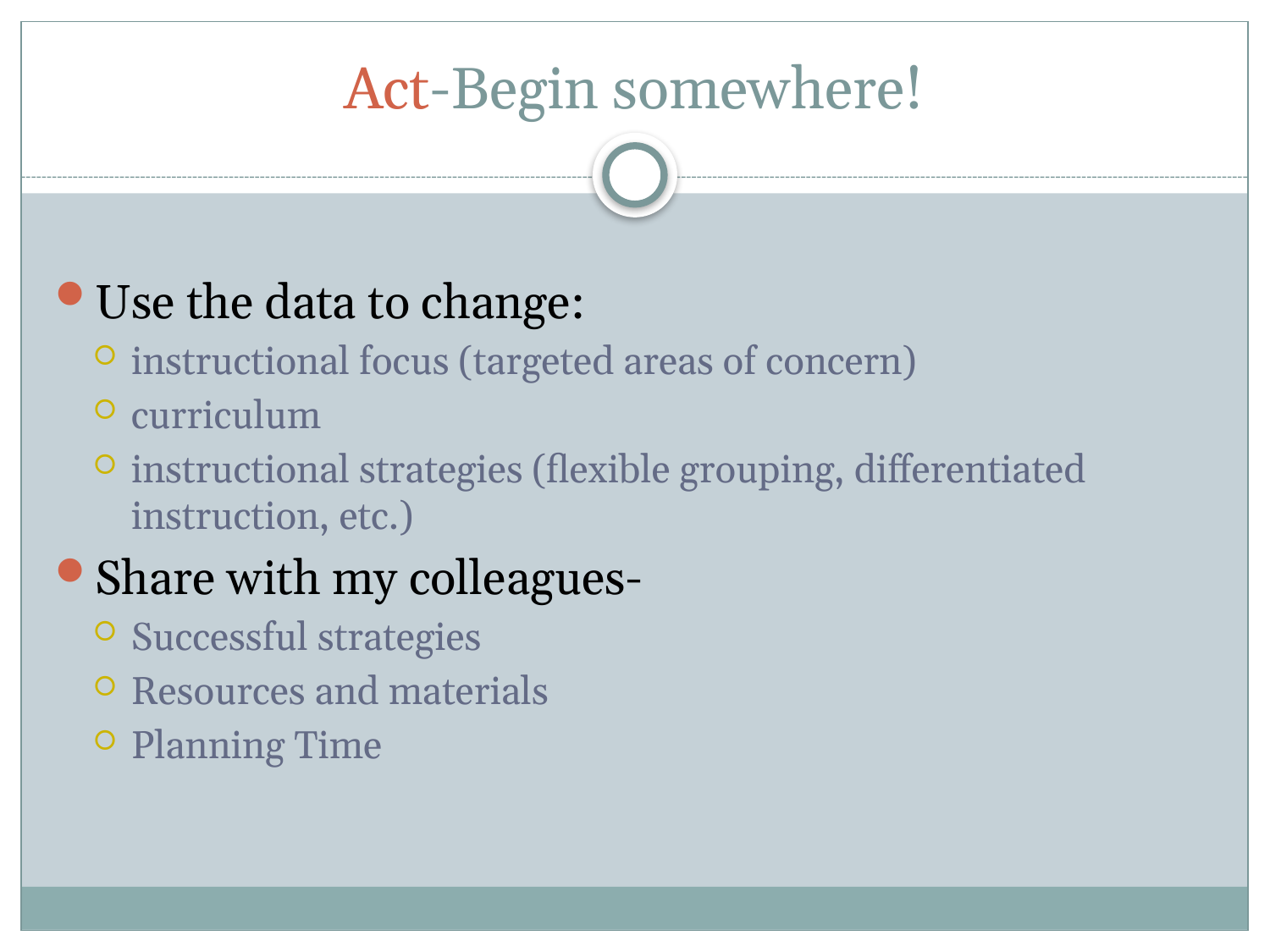

# Act-Begin somewhere!
Use the data to change:
instructional focus (targeted areas of concern)
curriculum
instructional strategies (flexible grouping, differentiated instruction, etc.)
Share with my colleagues-
Successful strategies
Resources and materials
Planning Time